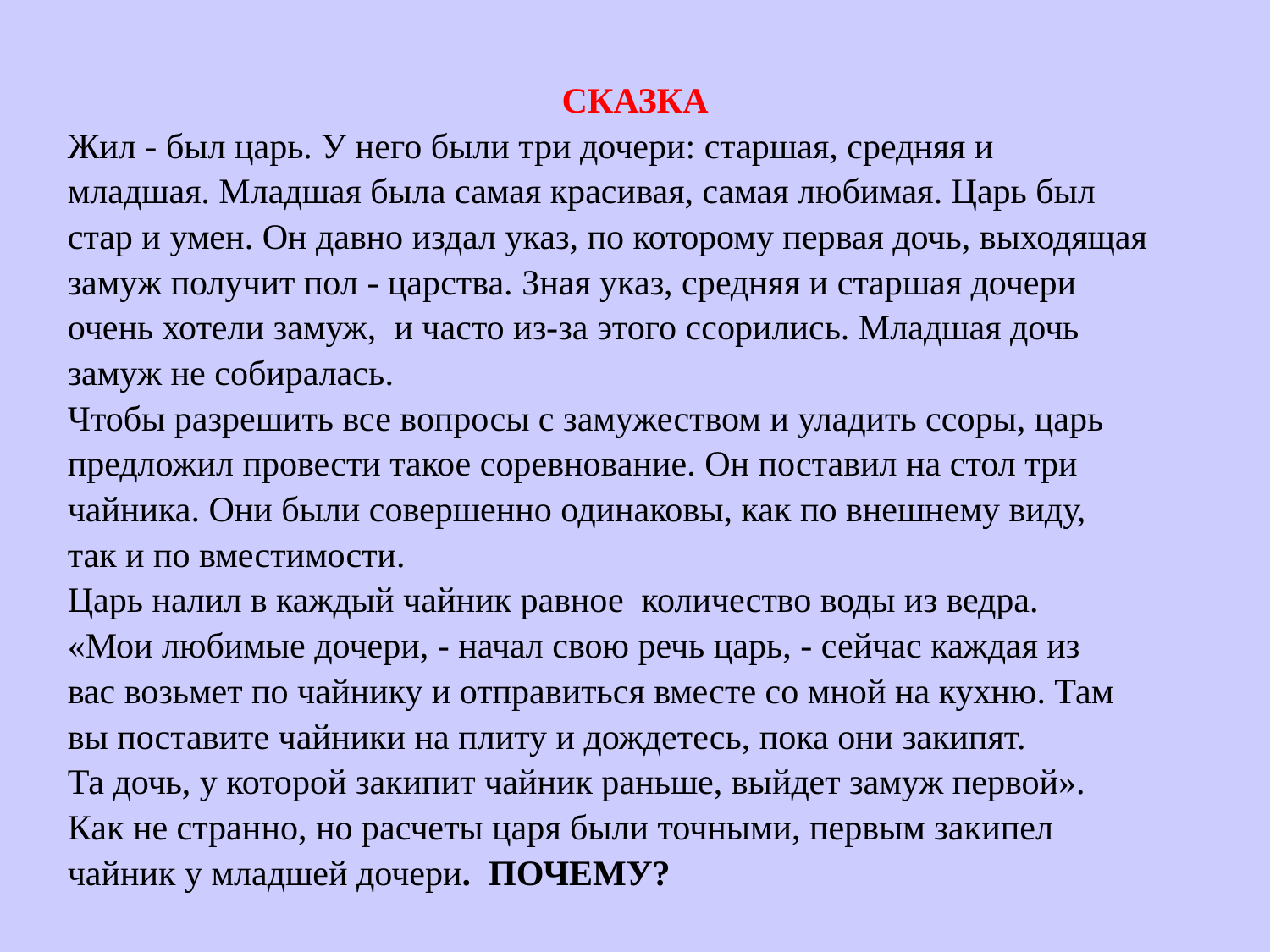

СКАЗКА
Жил - был царь. У него были три дочери: старшая, средняя и
младшая. Младшая была самая красивая, самая любимая. Царь был
стар и умен. Он давно издал указ, по которому первая дочь, выходящая
замуж получит пол - царства. Зная указ, средняя и старшая дочери
очень хотели замуж,  и часто из-за этого ссорились. Младшая дочь
замуж не собиралась.
Чтобы разрешить все вопросы с замужеством и уладить ссоры, царь
предложил провести такое соревнование. Он поставил на стол три
чайника. Они были совершенно одинаковы, как по внешнему виду,
так и по вместимости.
Царь налил в каждый чайник равное  количество воды из ведра.
«Мои любимые дочери, - начал свою речь царь, - сейчас каждая из
вас возьмет по чайнику и отправиться вместе со мной на кухню. Там
вы поставите чайники на плиту и дождетесь, пока они закипят.
Та дочь, у которой закипит чайник раньше, выйдет замуж первой».
Как не странно, но расчеты царя были точными, первым закипел
чайник у младшей дочери.  ПОЧЕМУ?